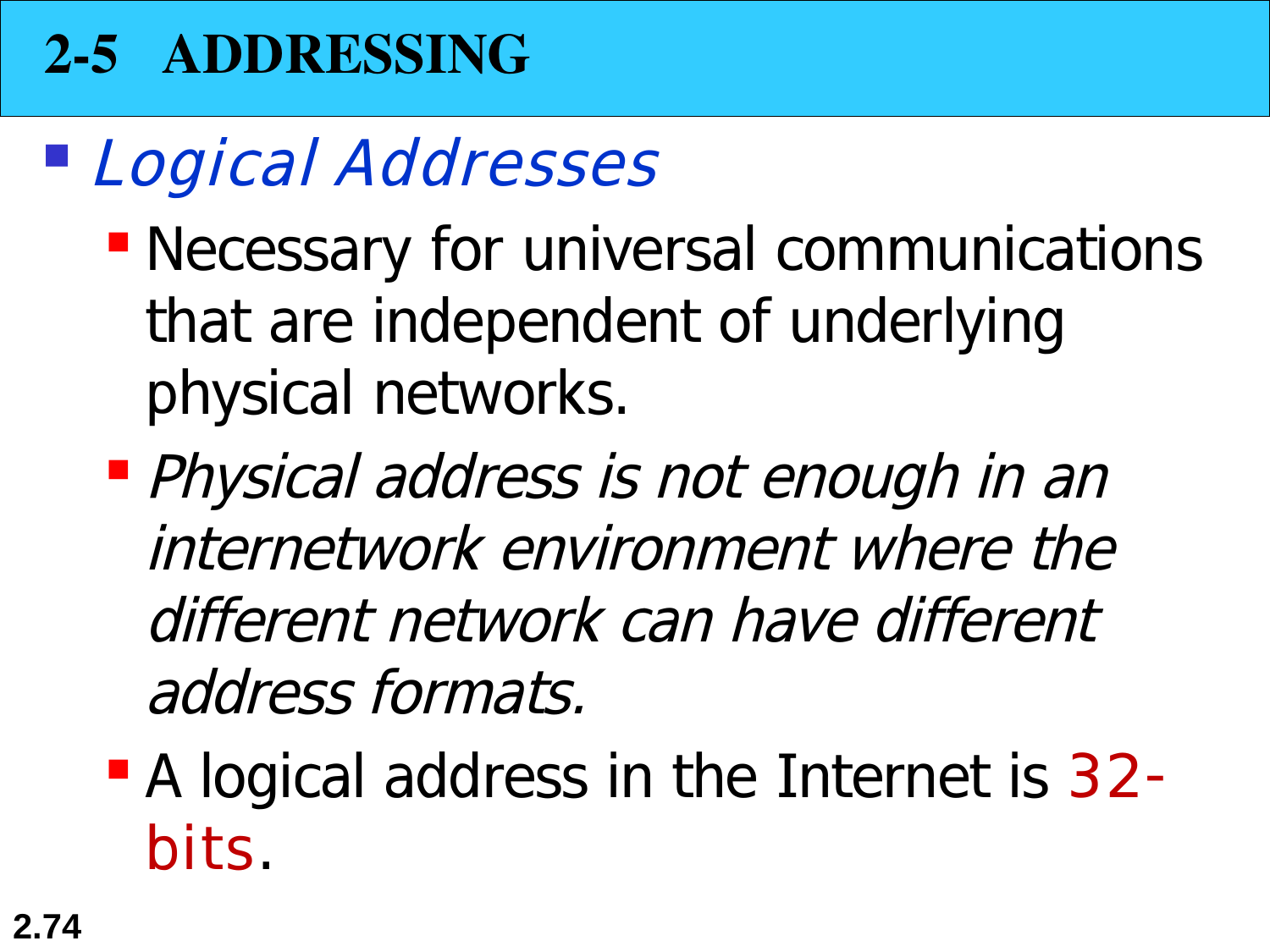

2-5   ADDRESSING
# Logical Addresses
Necessary for universal communications that are independent of underlying physical networks.
Physical address is not enough in an internetwork environment where the different network can have different address formats.
A logical address in the Internet is 32-bits.

No two hosts on the Internet have the same IP address.

2.74